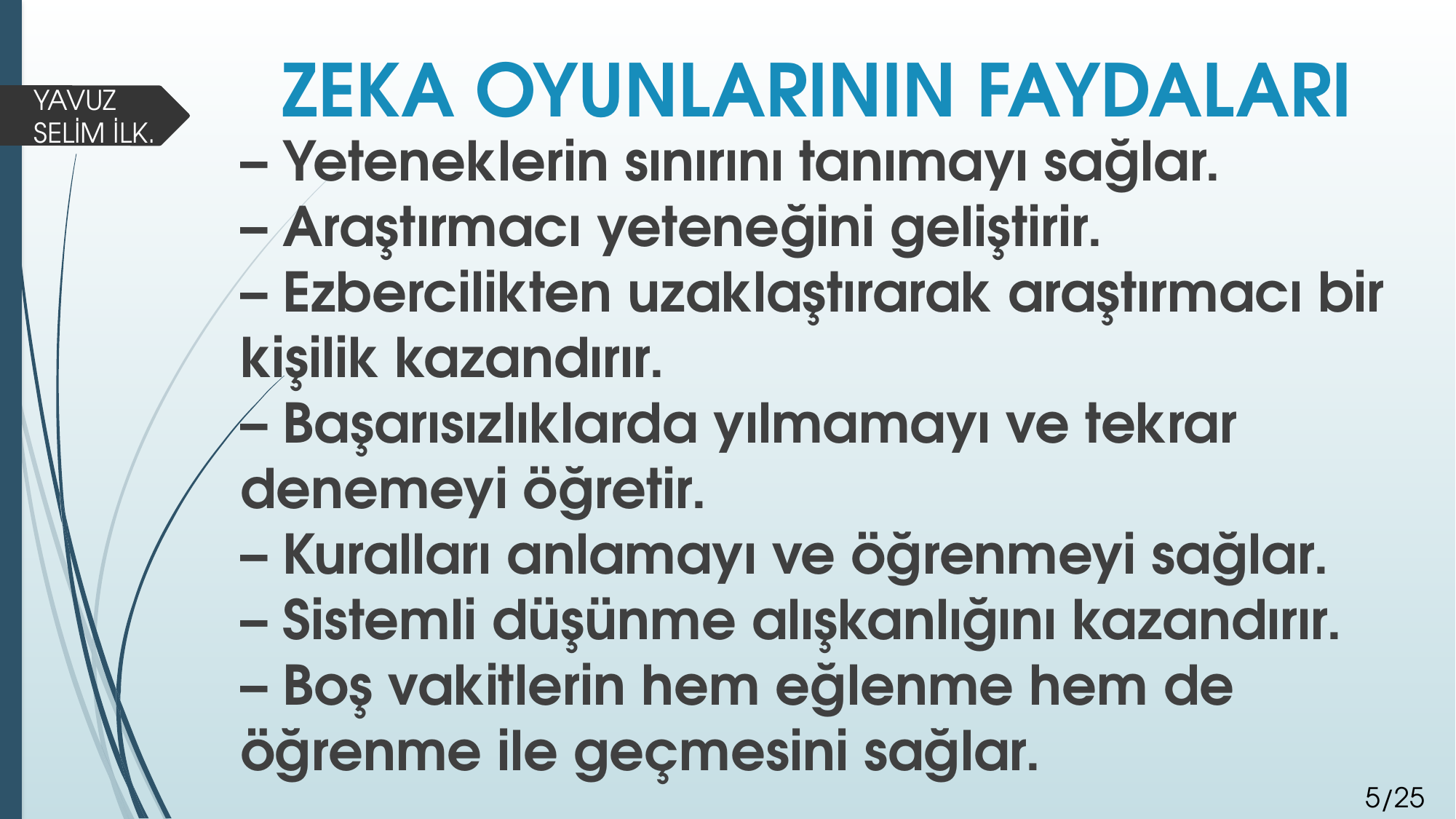

ZEKA OYUNLARININ FAYDALARI
YAVUZ
SELİM İLK.
– Yeteneklerin sınırını tanımayı sağlar.
– Araştırmacı yeteneğini geliştirir.
– Ezbercilikten uzaklaştırarak araştırmacı bir kişilik kazandırır.
– Başarısızlıklarda yılmamayı ve tekrar denemeyi öğretir.
– Kuralları anlamayı ve öğrenmeyi sağlar.
– Sistemli düşünme alışkanlığını kazandırır.
– Boş vakitlerin hem eğlenme hem de öğrenme ile geçmesini sağlar.

5/25